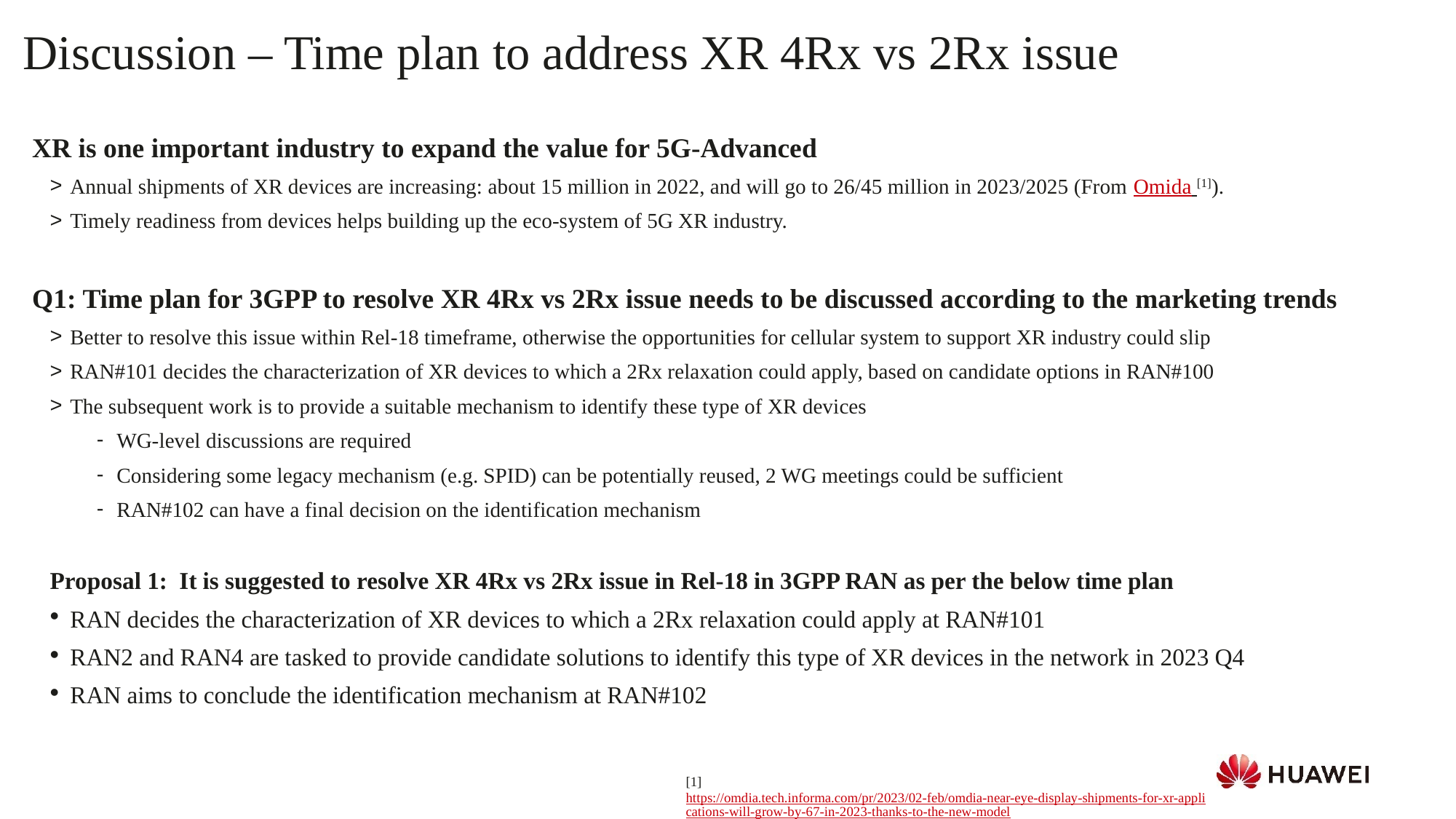

Discussion – Time plan to address XR 4Rx vs 2Rx issue
XR is one important industry to expand the value for 5G-Advanced
Annual shipments of XR devices are increasing: about 15 million in 2022, and will go to 26/45 million in 2023/2025 (From Omida [1]).
Timely readiness from devices helps building up the eco-system of 5G XR industry.

Q1: Time plan for 3GPP to resolve XR 4Rx vs 2Rx issue needs to be discussed according to the marketing trends
Better to resolve this issue within Rel-18 timeframe, otherwise the opportunities for cellular system to support XR industry could slip
RAN#101 decides the characterization of XR devices to which a 2Rx relaxation could apply, based on candidate options in RAN#100
The subsequent work is to provide a suitable mechanism to identify these type of XR devices
WG-level discussions are required
Considering some legacy mechanism (e.g. SPID) can be potentially reused, 2 WG meetings could be sufficient
RAN#102 can have a final decision on the identification mechanism

Proposal 1:  It is suggested to resolve XR 4Rx vs 2Rx issue in Rel-18 in 3GPP RAN as per the below time plan
RAN decides the characterization of XR devices to which a 2Rx relaxation could apply at RAN#101
RAN2 and RAN4 are tasked to provide candidate solutions to identify this type of XR devices in the network in 2023 Q4
RAN aims to conclude the identification mechanism at RAN#102
[1] https://omdia.tech.informa.com/pr/2023/02-feb/omdia-near-eye-display-shipments-for-xr-applications-will-grow-by-67-in-2023-thanks-to-the-new-model